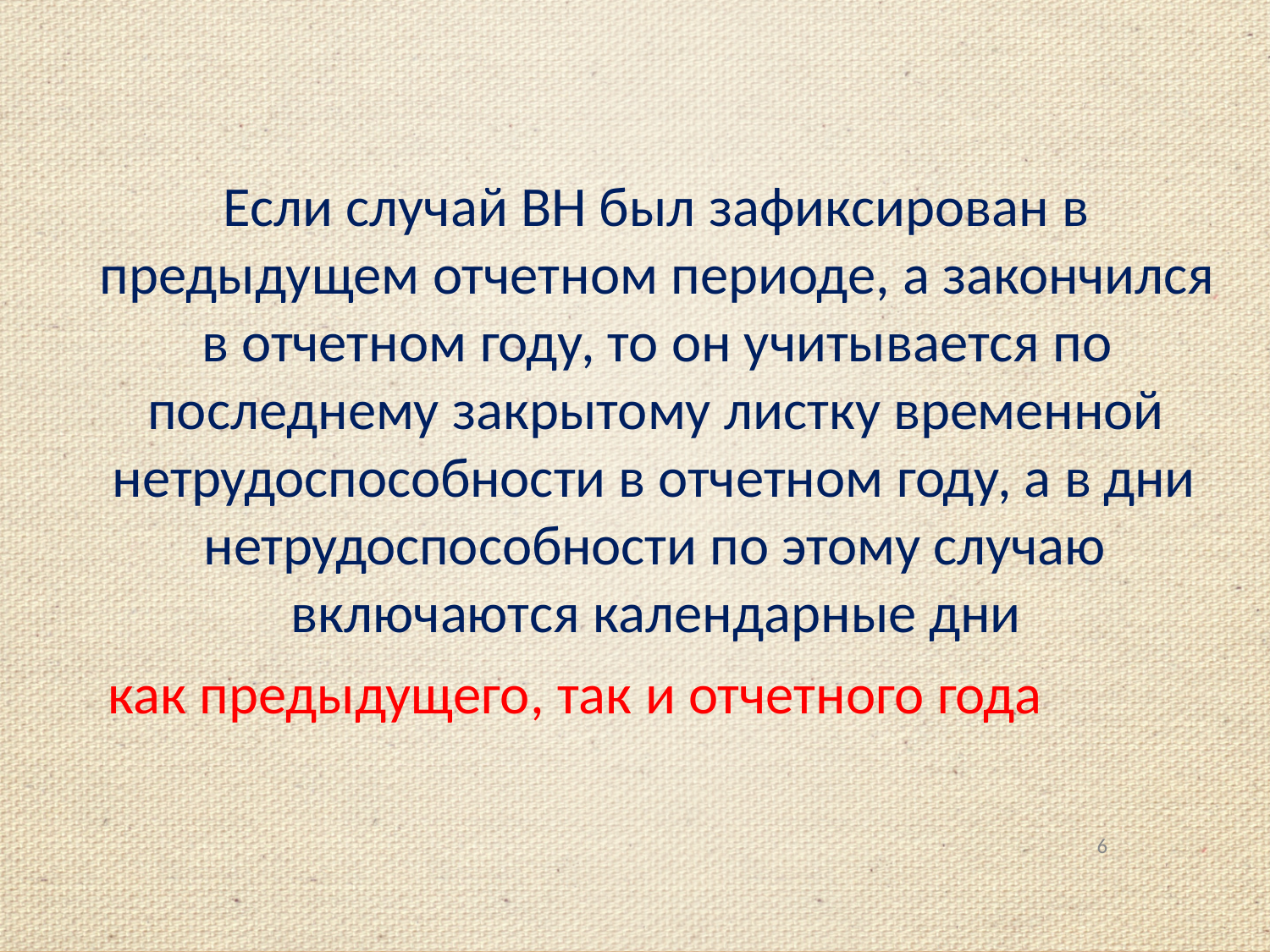

Если случай ВН был зафиксирован в
предыдущем отчетном периоде, а закончился в отчетном году, то он учитывается по
последнему закрытому листку временной нетрудоспособности в отчетном году, а в дни
нетрудоспособности по этому случаю включаются календарные дни
как предыдущего, так и отчетного года
6